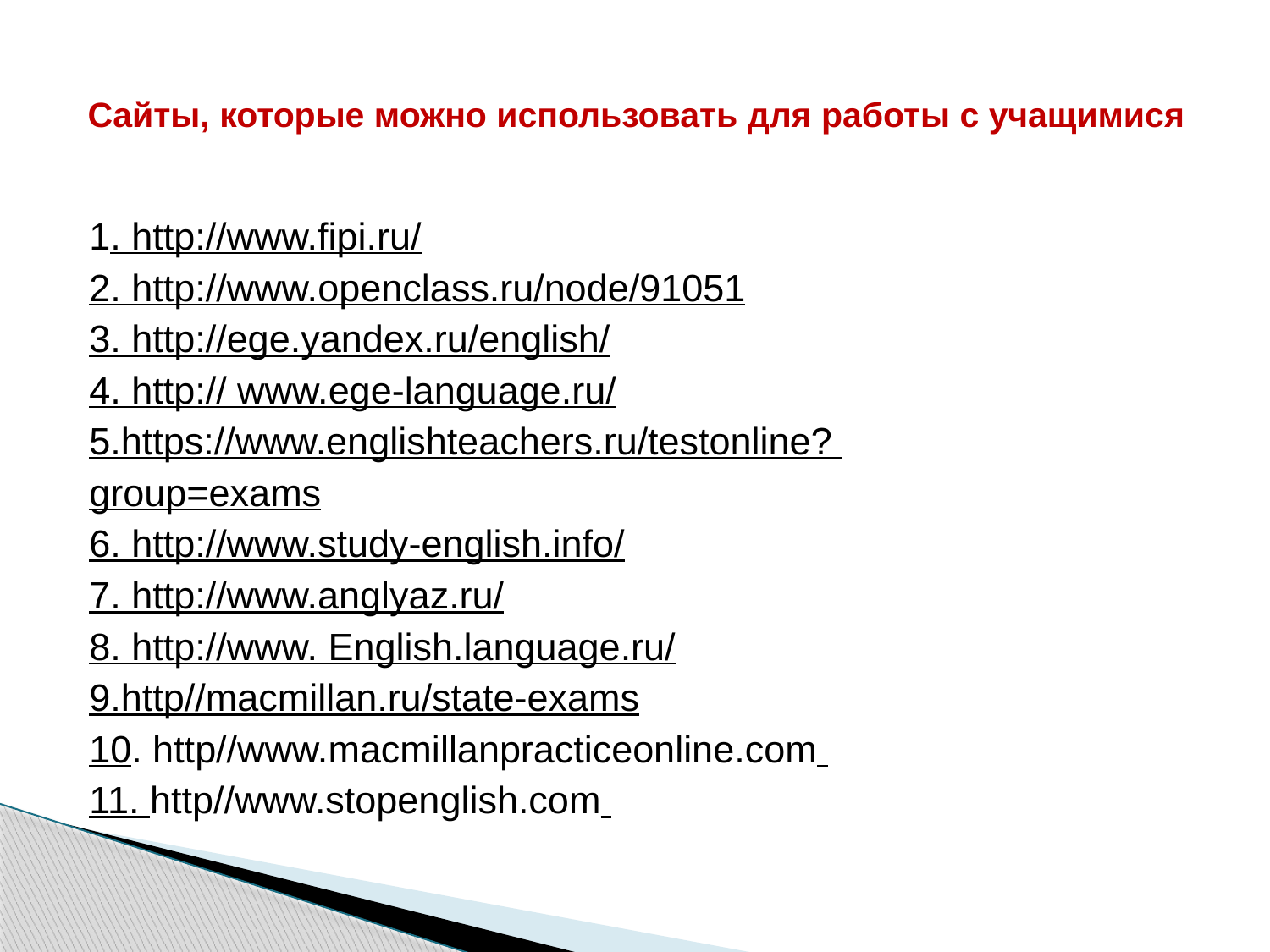

# Сайты, которые можно использовать для работы с учащимися
1. http://www.fipi.ru/
2. http://www.openclass.ru/node/91051
3. http://ege.yandex.ru/english/
4. http:// www.ege-language.ru/
5.https://www.englishteachers.ru/testonline?
group=exams
6. http://www.study-english.info/
7. http://www.anglyaz.ru/
8. http://www. English.language.ru/
9.http//macmillan.ru/state-exams
10. http//www.macmillanpracticeonline.com
11. http//www.stopenglish.com